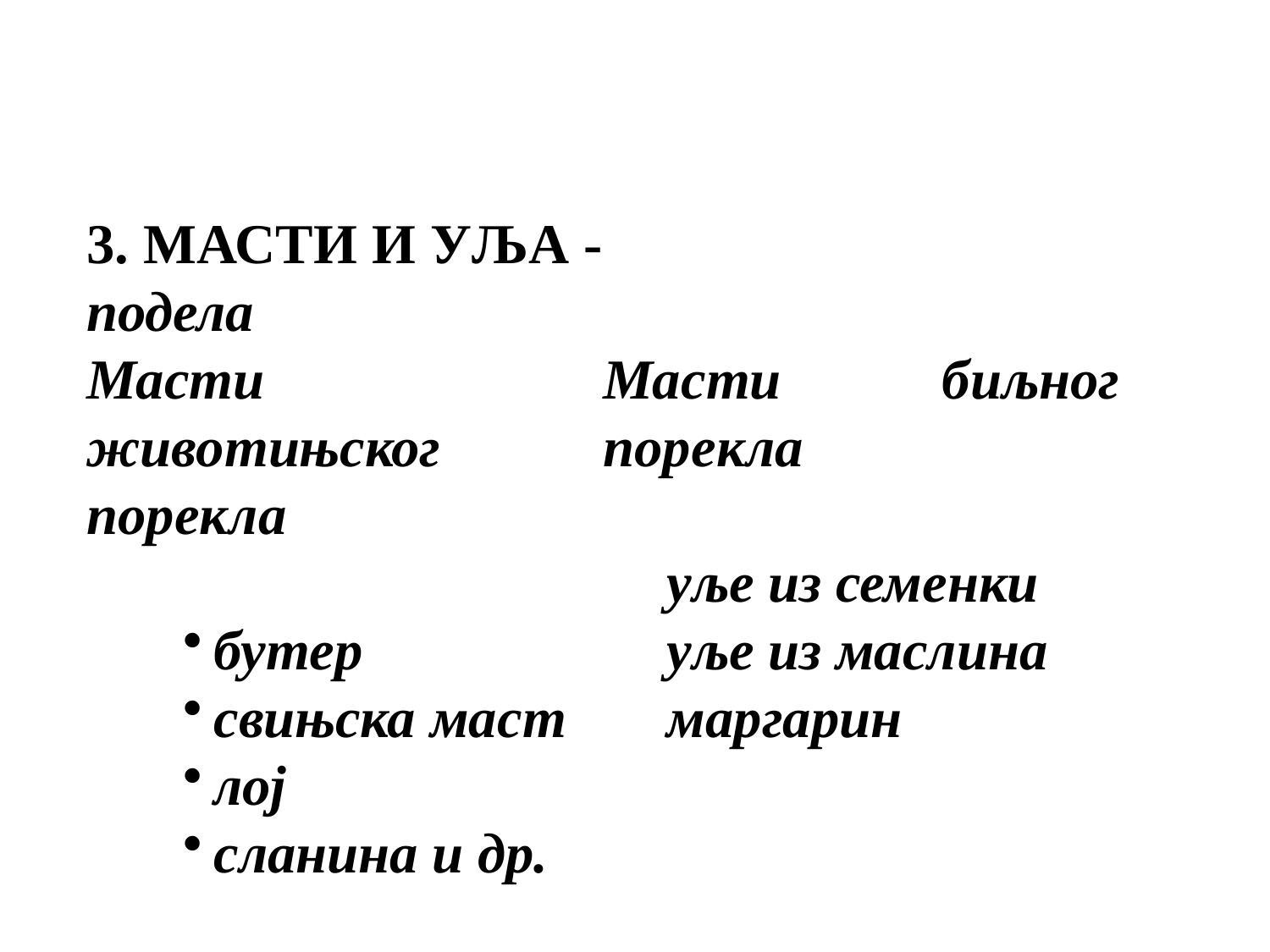

3. МАСТИ И УЉА - подела
Масти животињског порекла

бутер
свињска маст
лој
сланина и др.

Масти биљног порекла

уље из семенки
уље из маслина
маргарин